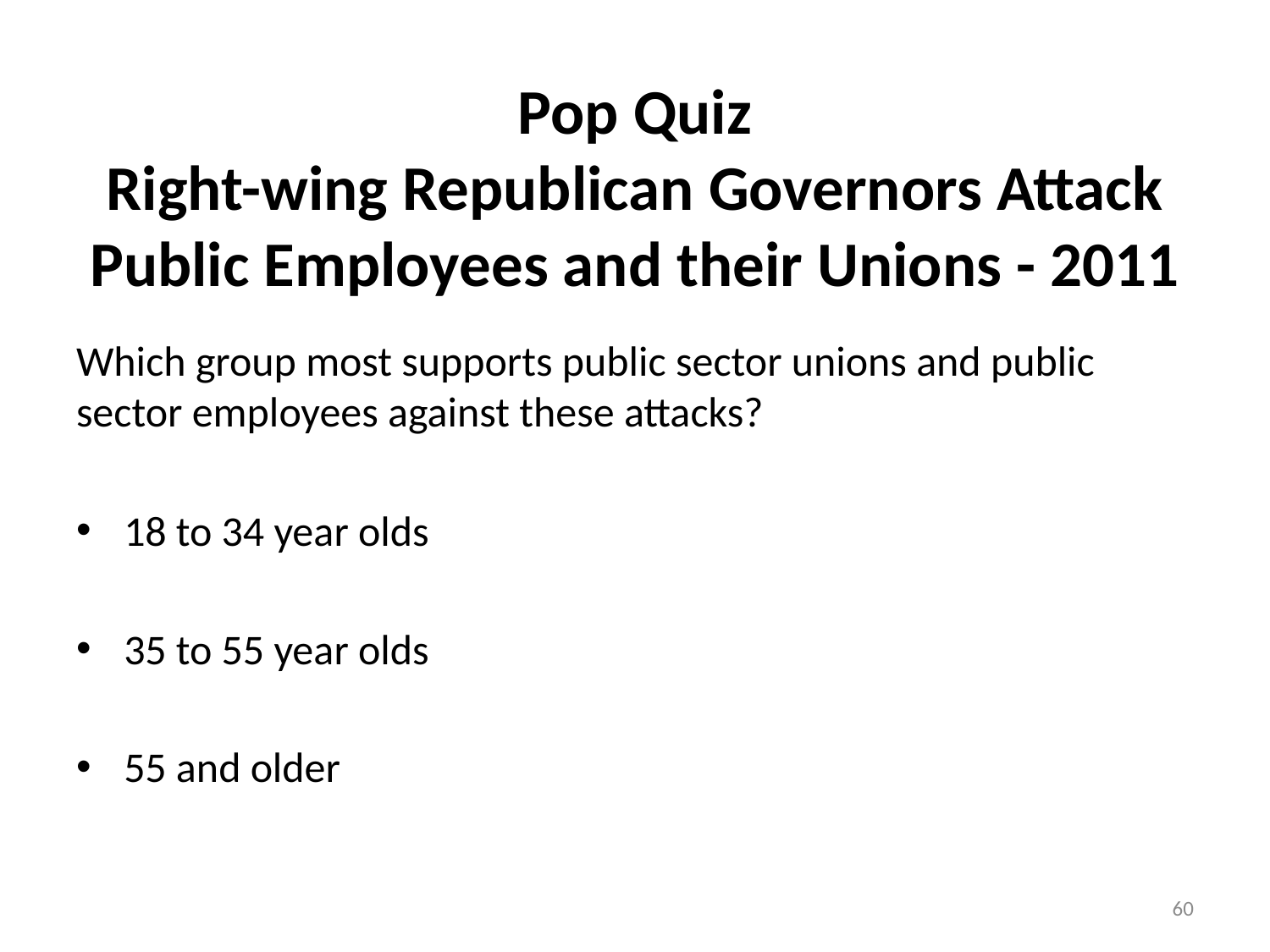

# Pop Quiz Right-wing Republican Governors Attack Public Employees and their Unions - 2011
Which group most supports public sector unions and public sector employees against these attacks?

18 to 34 year olds

35 to 55 year olds

55 and older
60